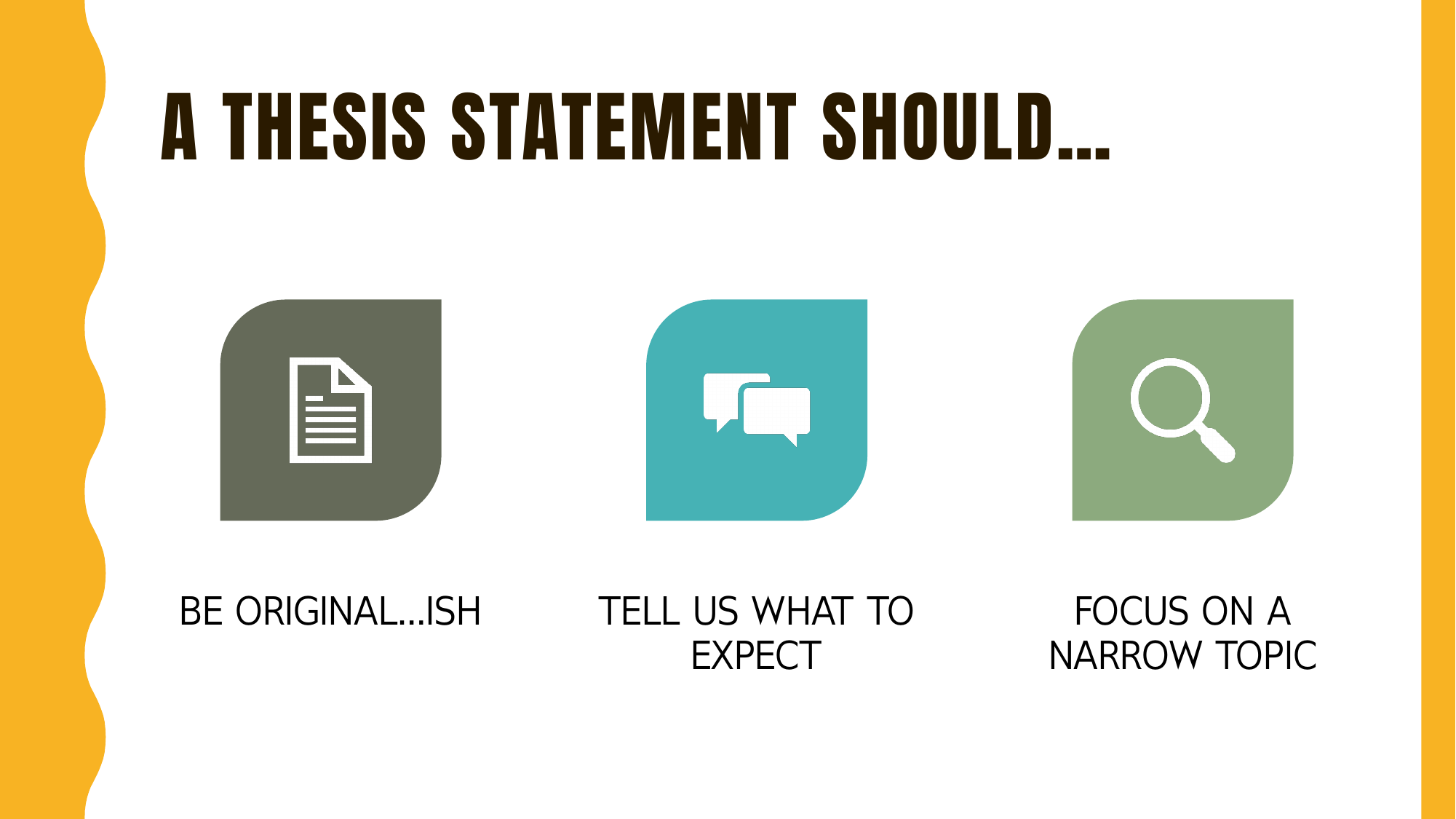

# A thesis statement should…
Be original…ish
Tell us what to expect
Focus on a narrow topic